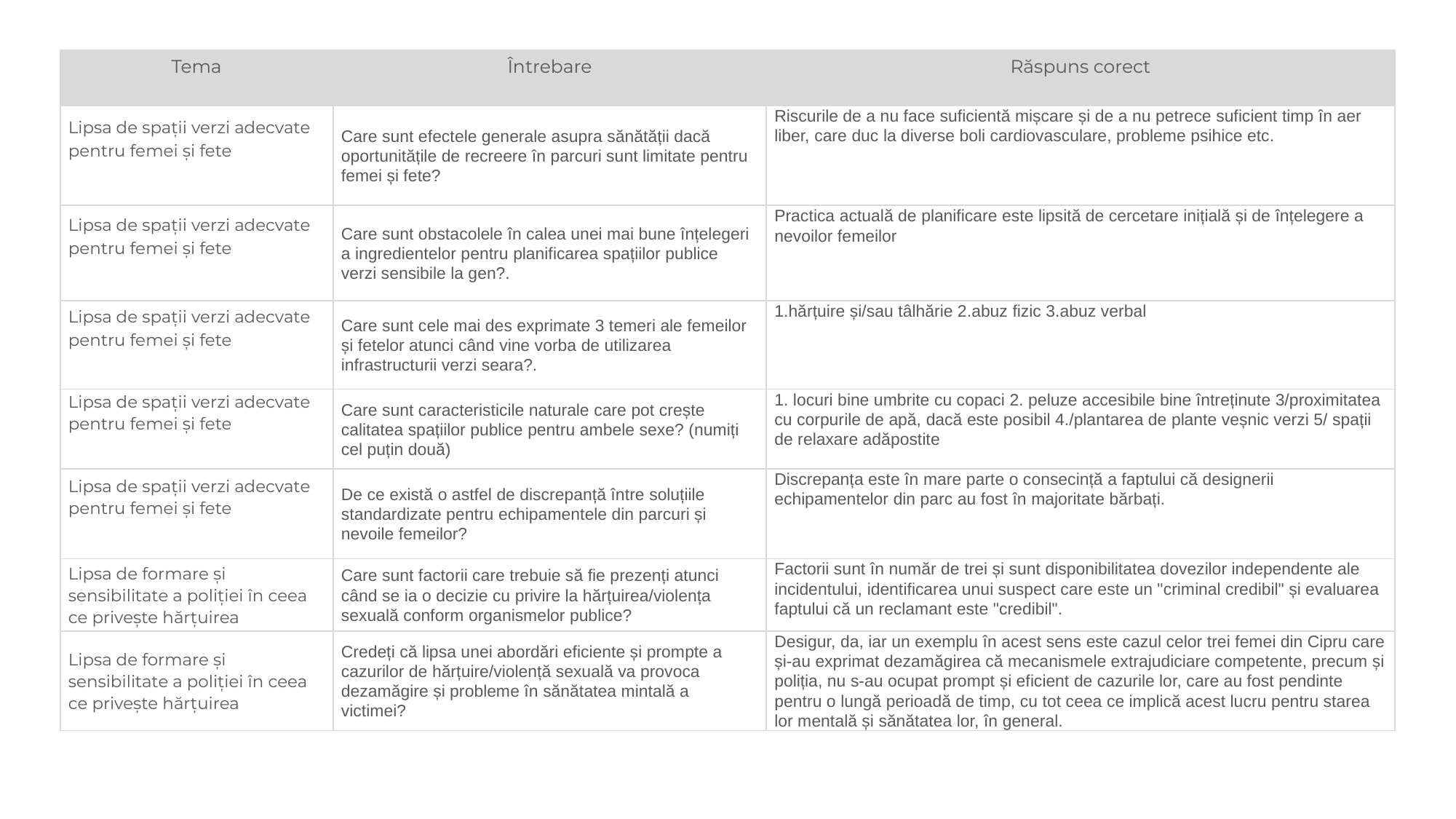

| Tema | Întrebare | Răspuns corect |
| --- | --- | --- |
| Lipsa de spații verzi adecvate pentru femei și fete | Care sunt efectele generale asupra sănătății dacă oportunitățile de recreere în parcuri sunt limitate pentru femei și fete? | Riscurile de a nu face suficientă mișcare și de a nu petrece suficient timp în aer liber, care duc la diverse boli cardiovasculare, probleme psihice etc. |
| Lipsa de spații verzi adecvate pentru femei și fete | Care sunt obstacolele în calea unei mai bune înțelegeri a ingredientelor pentru planificarea spațiilor publice verzi sensibile la gen?. | Practica actuală de planificare este lipsită de cercetare inițială și de înțelegere a nevoilor femeilor |
| Lipsa de spații verzi adecvate pentru femei și fete | Care sunt cele mai des exprimate 3 temeri ale femeilor și fetelor atunci când vine vorba de utilizarea infrastructurii verzi seara?. | 1.hărțuire și/sau tâlhărie 2.abuz fizic 3.abuz verbal |
| Lipsa de spații verzi adecvate pentru femei și fete | Care sunt caracteristicile naturale care pot crește calitatea spațiilor publice pentru ambele sexe? (numiți cel puțin două) | 1. locuri bine umbrite cu copaci 2. peluze accesibile bine întreținute 3/proximitatea cu corpurile de apă, dacă este posibil 4./plantarea de plante veșnic verzi 5/ spații de relaxare adăpostite |
| Lipsa de spații verzi adecvate pentru femei și fete | De ce există o astfel de discrepanță între soluțiile standardizate pentru echipamentele din parcuri și nevoile femeilor? | Discrepanța este în mare parte o consecință a faptului că designerii echipamentelor din parc au fost în majoritate bărbați. |
| Lipsa de formare și sensibilitate a poliției în ceea ce privește hărțuirea | Care sunt factorii care trebuie să fie prezenți atunci când se ia o decizie cu privire la hărțuirea/violența sexuală conform organismelor publice? | Factorii sunt în număr de trei și sunt disponibilitatea dovezilor independente ale incidentului, identificarea unui suspect care este un "criminal credibil" și evaluarea faptului că un reclamant este "credibil". |
| Lipsa de formare și sensibilitate a poliției în ceea ce privește hărțuirea | Credeți că lipsa unei abordări eficiente și prompte a cazurilor de hărțuire/violență sexuală va provoca dezamăgire și probleme în sănătatea mintală a victimei? | Desigur, da, iar un exemplu în acest sens este cazul celor trei femei din Cipru care și-au exprimat dezamăgirea că mecanismele extrajudiciare competente, precum și poliția, nu s-au ocupat prompt și eficient de cazurile lor, care au fost pendinte pentru o lungă perioadă de timp, cu tot ceea ce implică acest lucru pentru starea lor mentală și sănătatea lor, în general. |